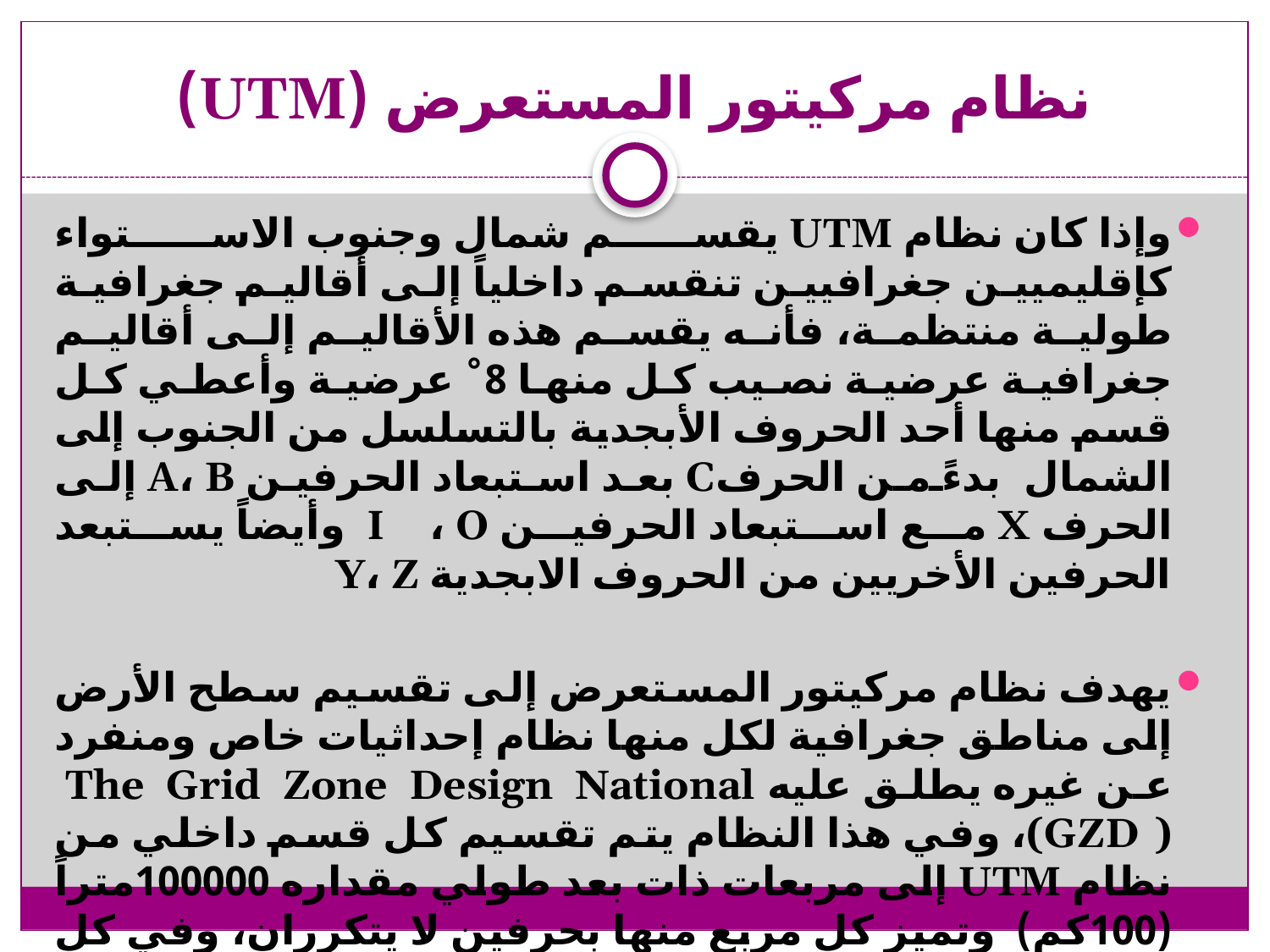

# نظام مركيتور المستعرض (UTM)
وإذا كان نظام UTM يقسم شمال وجنوب الاستواء كإقليميين جغرافيين تنقسم داخلياً إلى أقاليم جغرافية طولية منتظمة، فأنه يقسم هذه الأقاليم إلى أقاليم جغرافية عرضية نصيب كل منها 8˚ عرضية وأعطي كل قسم منها أحد الحروف الأبجدية بالتسلسل من الجنوب إلى الشمال بدءً من الحرفC بعد استبعاد الحرفين A، B إلى الحرف X مع استبعاد الحرفين I ، O  وأيضاً يستبعد الحرفين الأخريين من الحروف الابجدية Y، Z

يهدف نظام مركيتور المستعرض إلى تقسيم سطح الأرض إلى مناطق جغرافية لكل منها نظام إحداثيات خاص ومنفرد عن غيره يطلق عليه The Grid Zone Design National (GZD )، وفي هذا النظام يتم تقسيم كل قسم داخلي من نظام UTM إلى مربعات ذات بعد طولي مقداره 100000متراً (100كم)  وتميز كل مربع منها بحرفين لا يتكرران، وفي كل الأحوال يصمم كل مربع من المربعات 100كم على شبكة احداثيات النطاق التي تقع فيه.